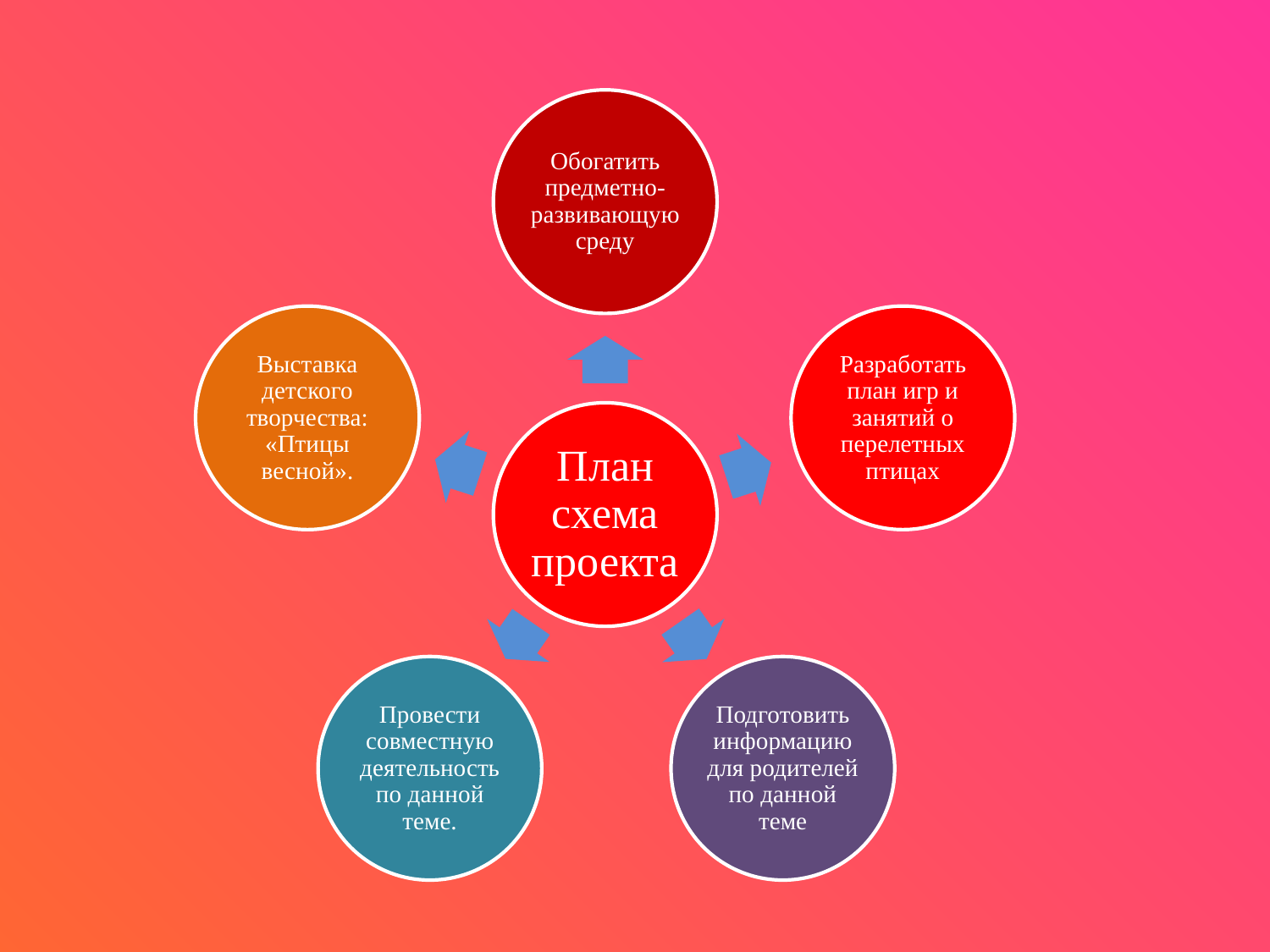

План схема проекта

Обогатить предметно-развивающую среду

Разработать план игр и занятий о перелетных птицах

Подготовить информацию для родителей по данной теме

Провести совместную деятельность по данной теме.

Выставка детского творчества: «Птицы весной».